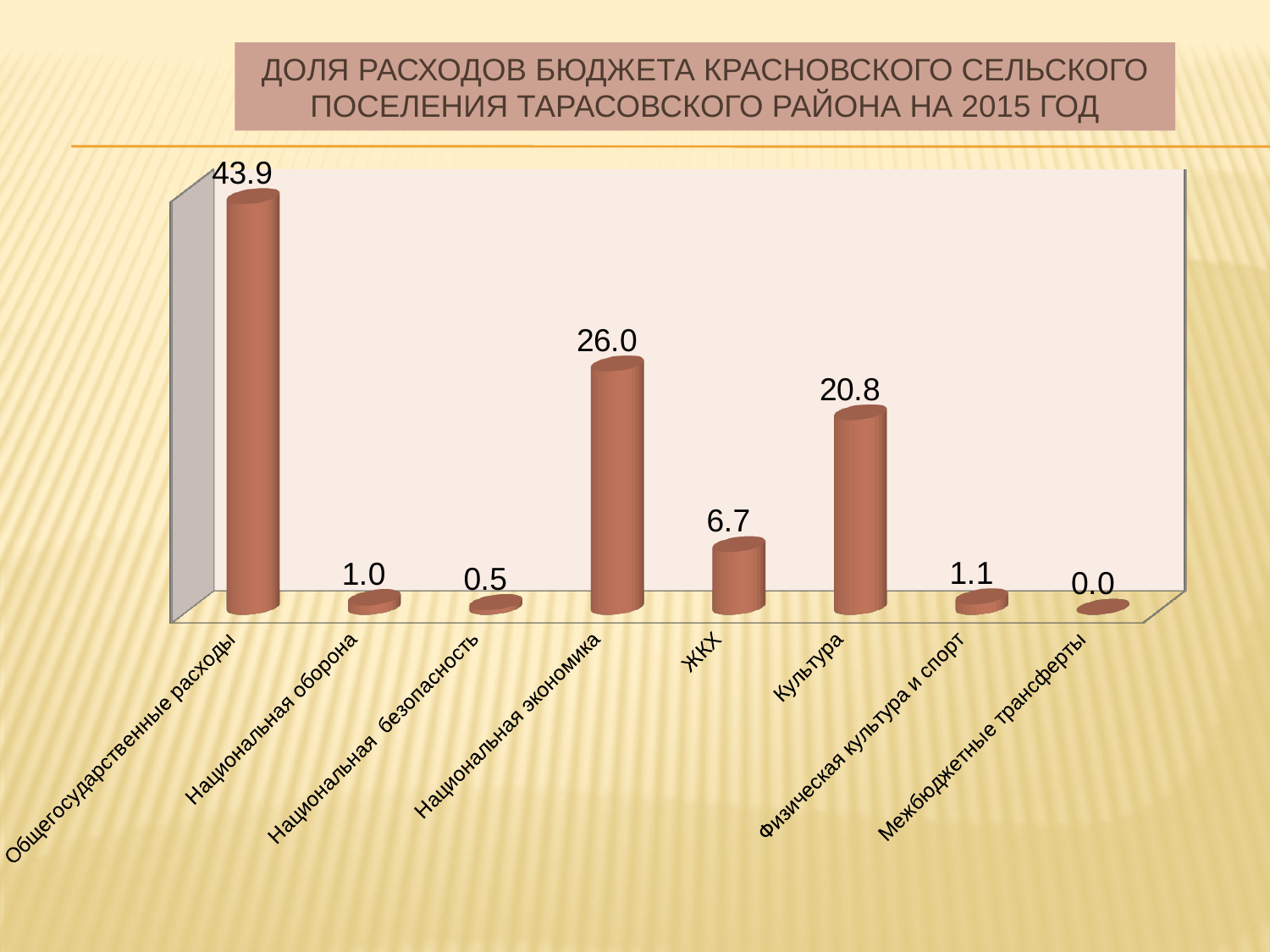

# Доля расходов бюджета КРАСНОВСКОГО СЕЛЬСКОГО ПОСЕЛЕНИЯ Тарасовского района на 2015 год

[unsupported chart]